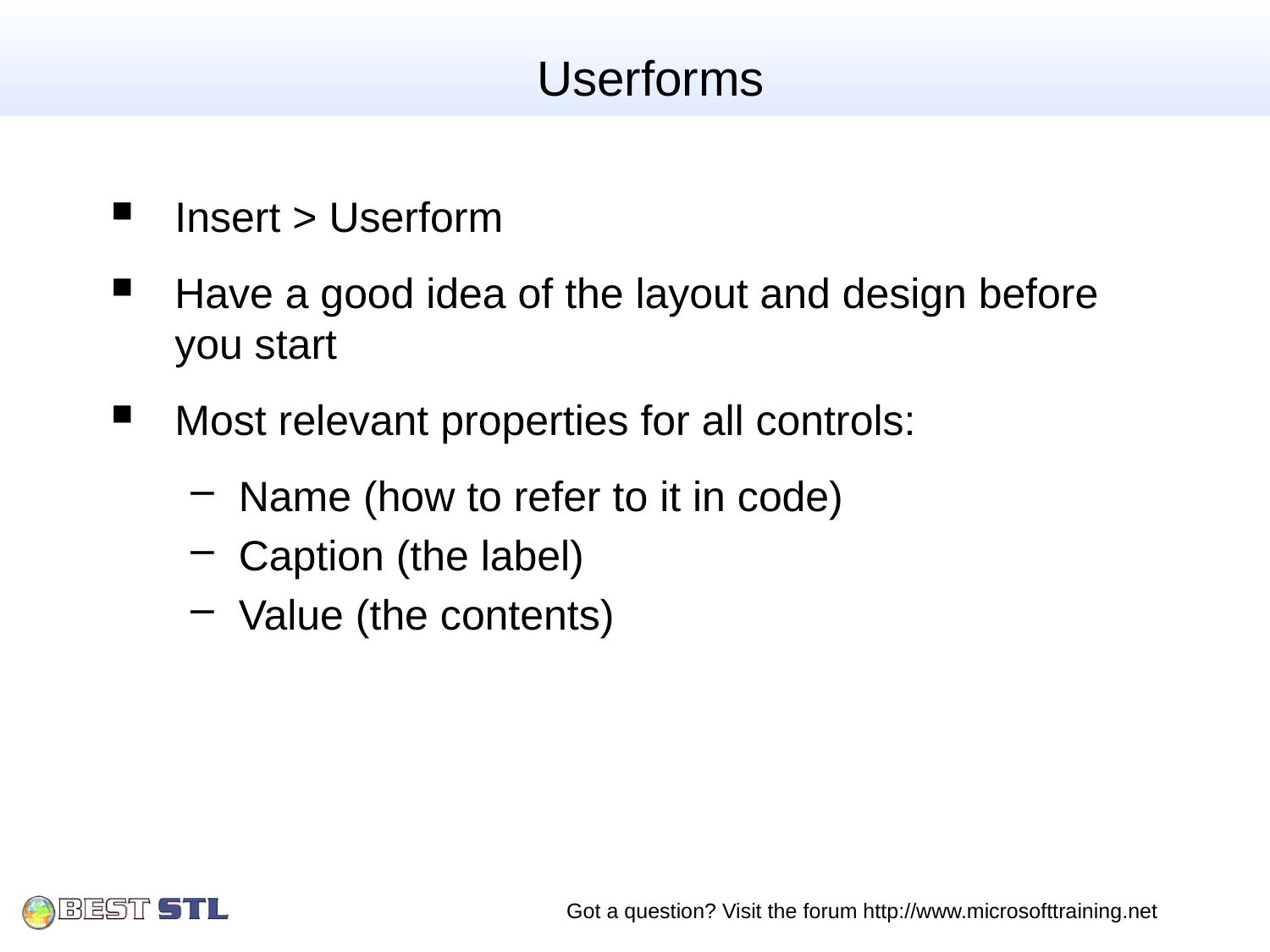

# Userforms
Insert > Userform
Have a good idea of the layout and design before you start
Most relevant properties for all controls:
Name (how to refer to it in code)
Caption (the label)
Value (the contents)
Got a question? Visit the forum http://www.microsofttraining.net